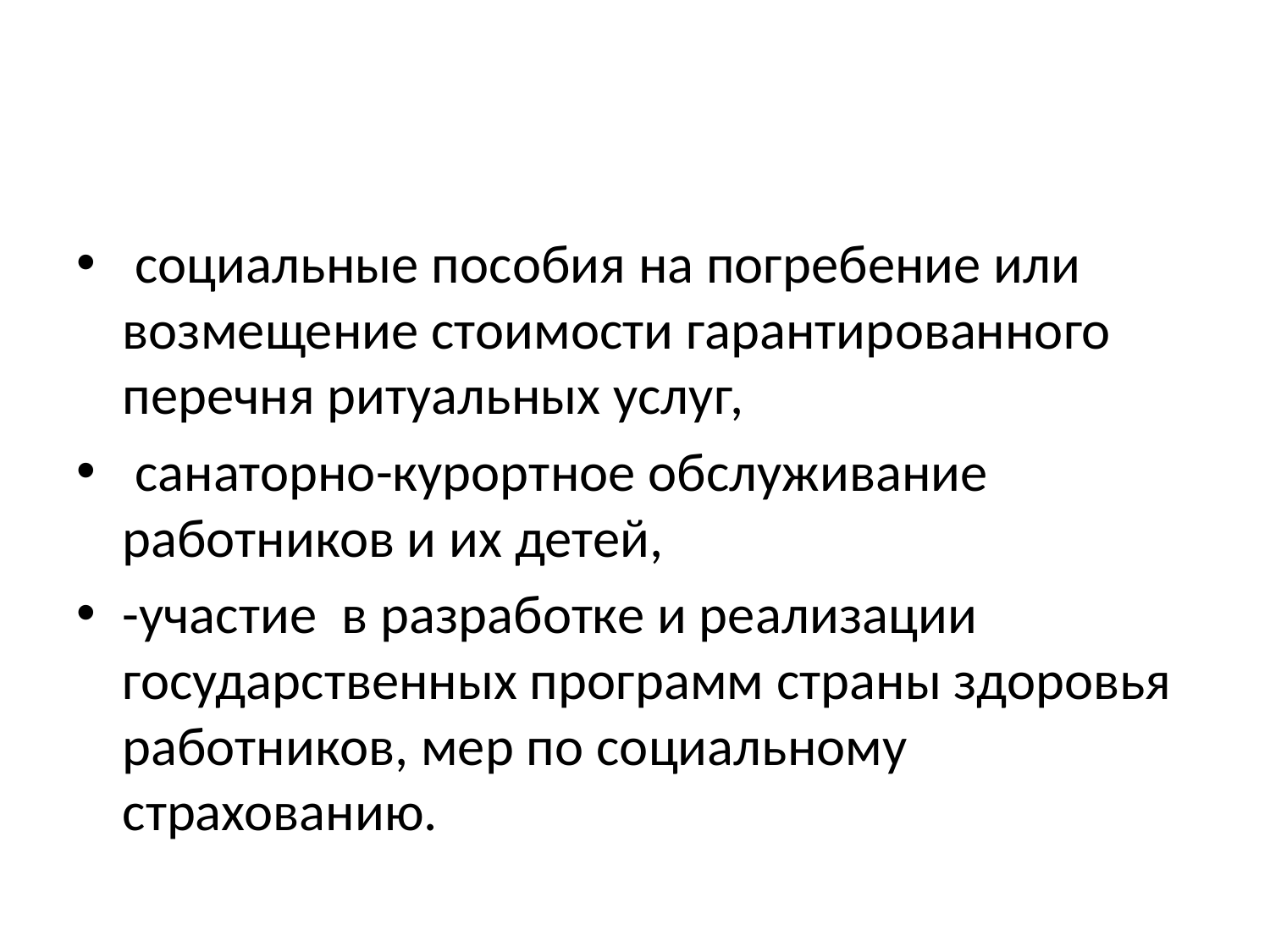

#
 социальные пособия на погребение или возмещение стоимости гарантированного перечня ритуальных услуг,
 санаторно-курортное обслуживание работников и их детей,
-участие  в разработке и реализации государственных программ страны здоровья работников, мер по социальному страхованию.